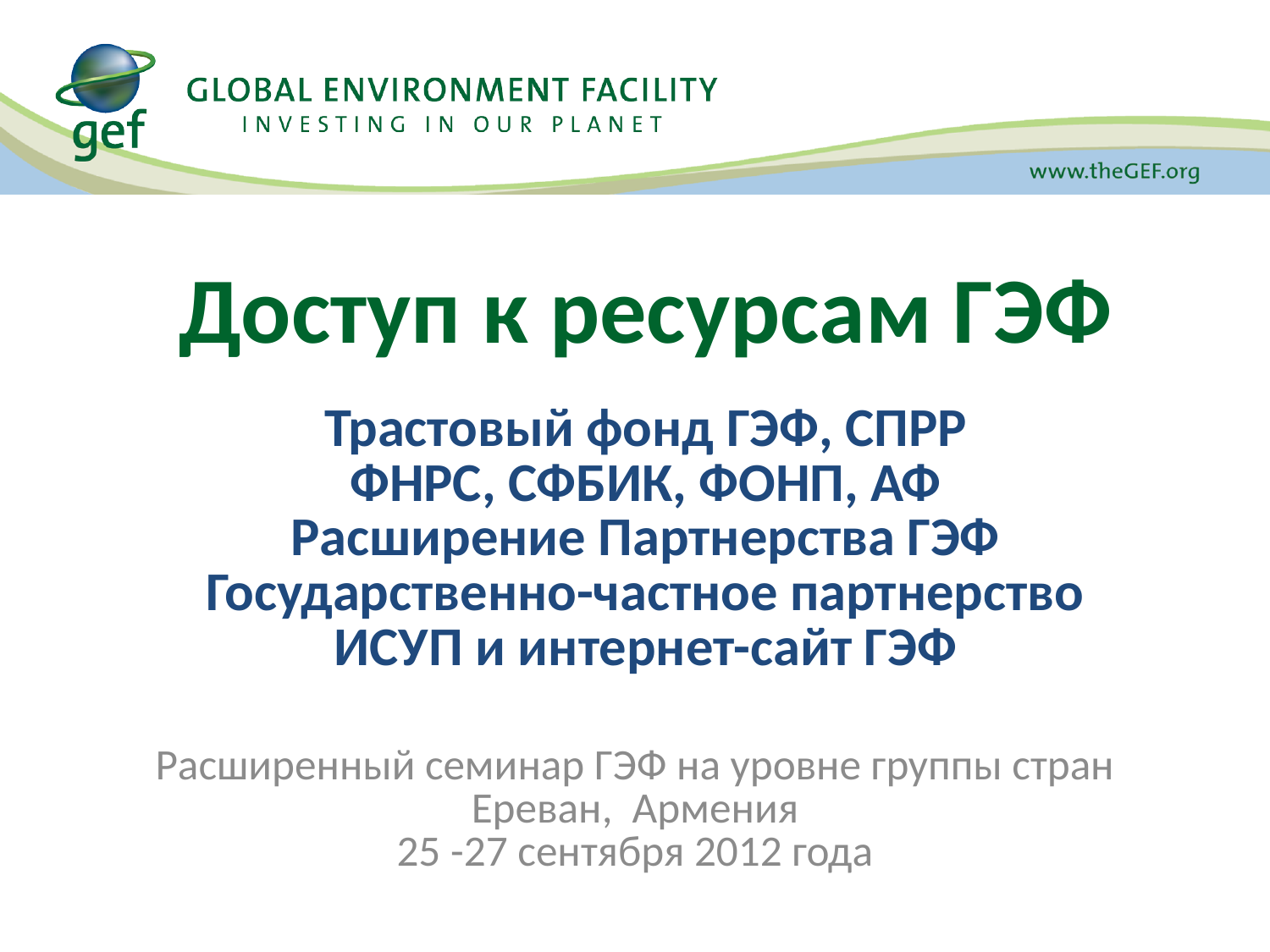

# Доступ к ресурсам ГЭФ Трастовый фонд ГЭФ, СПРР ФНРС, СФБИК, ФОНП, АФ Расширение Партнерства ГЭФ Государственно-частное партнерство ИСУП и интернет-сайт ГЭФ
Расширенный семинар ГЭФ на уровне группы стран
Ереван,  Армения
25 -27 сентября 2012 года